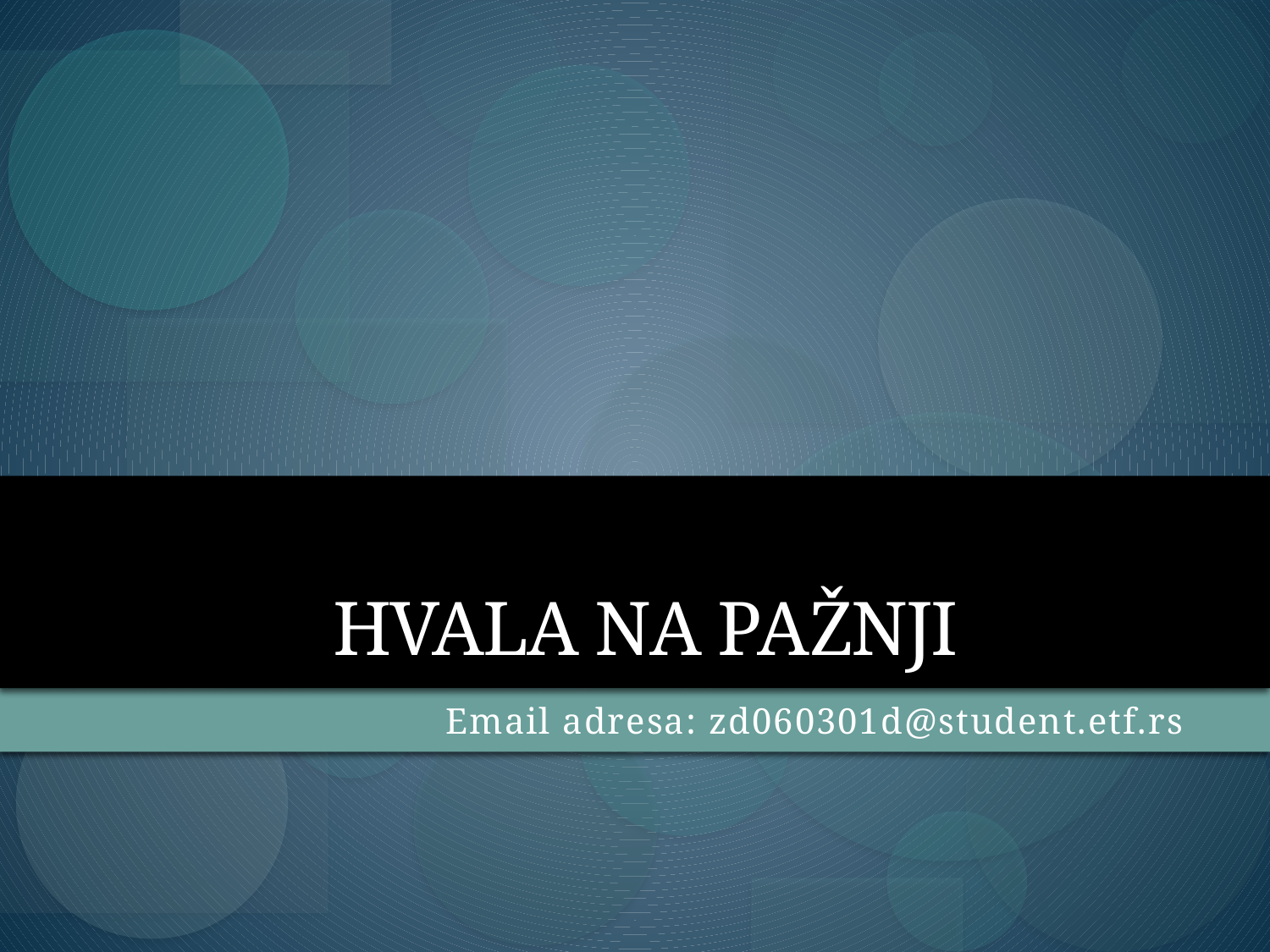

# HvALA NA PAŽNJI
Email adresa: zd060301d@student.etf.rs